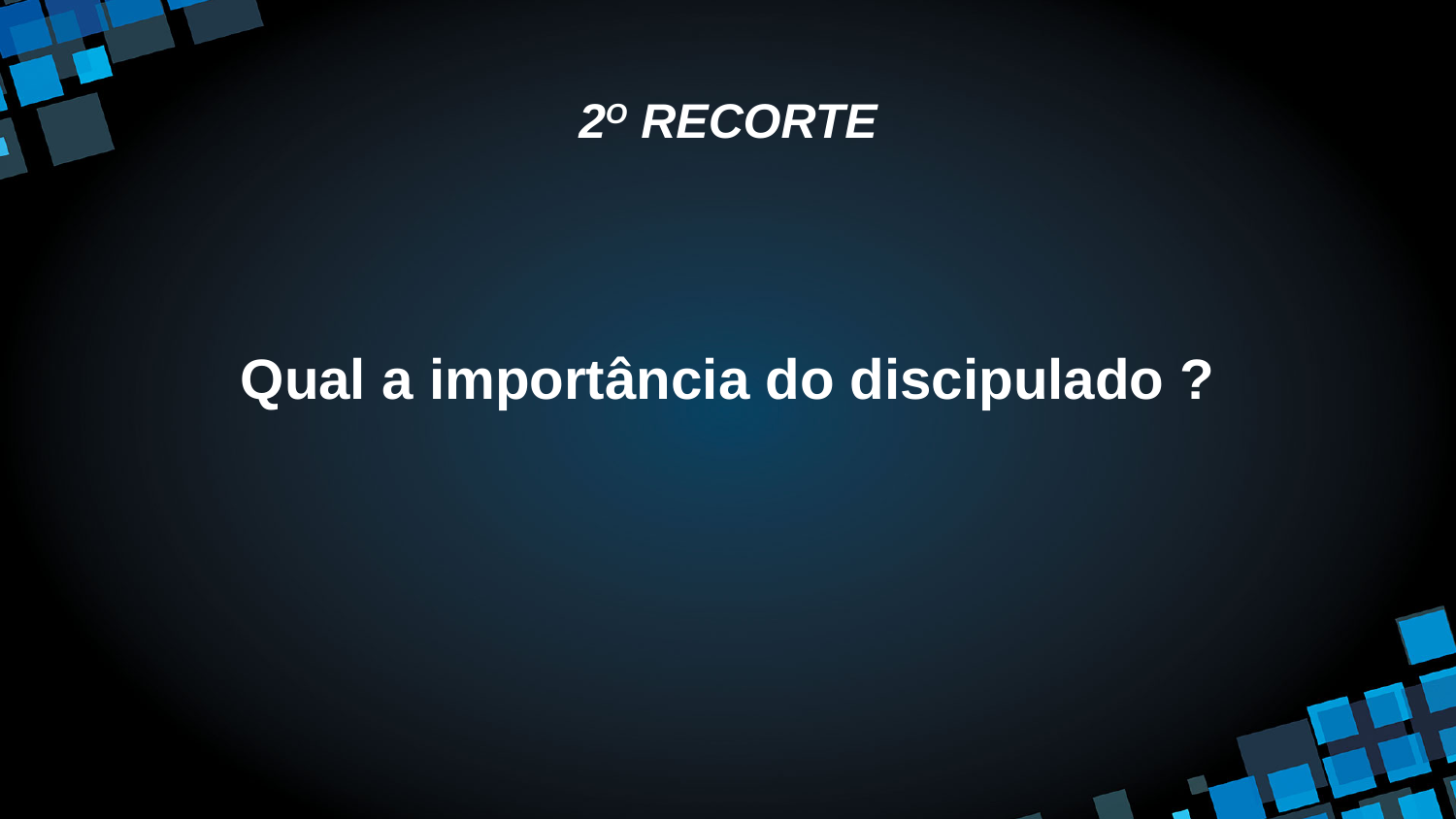

# 2O RECORTE

Qual a importância do discipulado ?